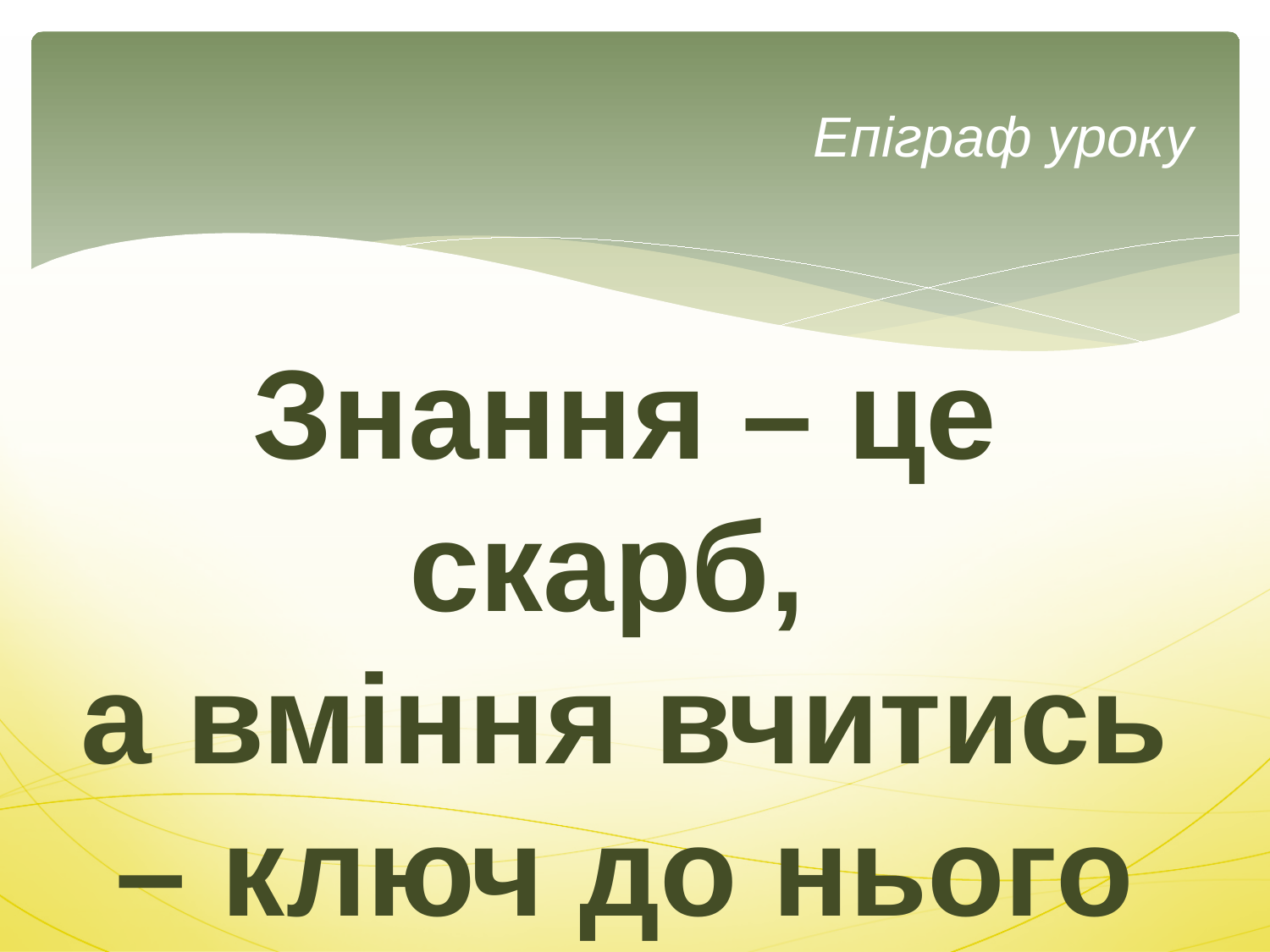

# Епіграф уроку
Знання – це скарб,
а вміння вчитись – ключ до нього